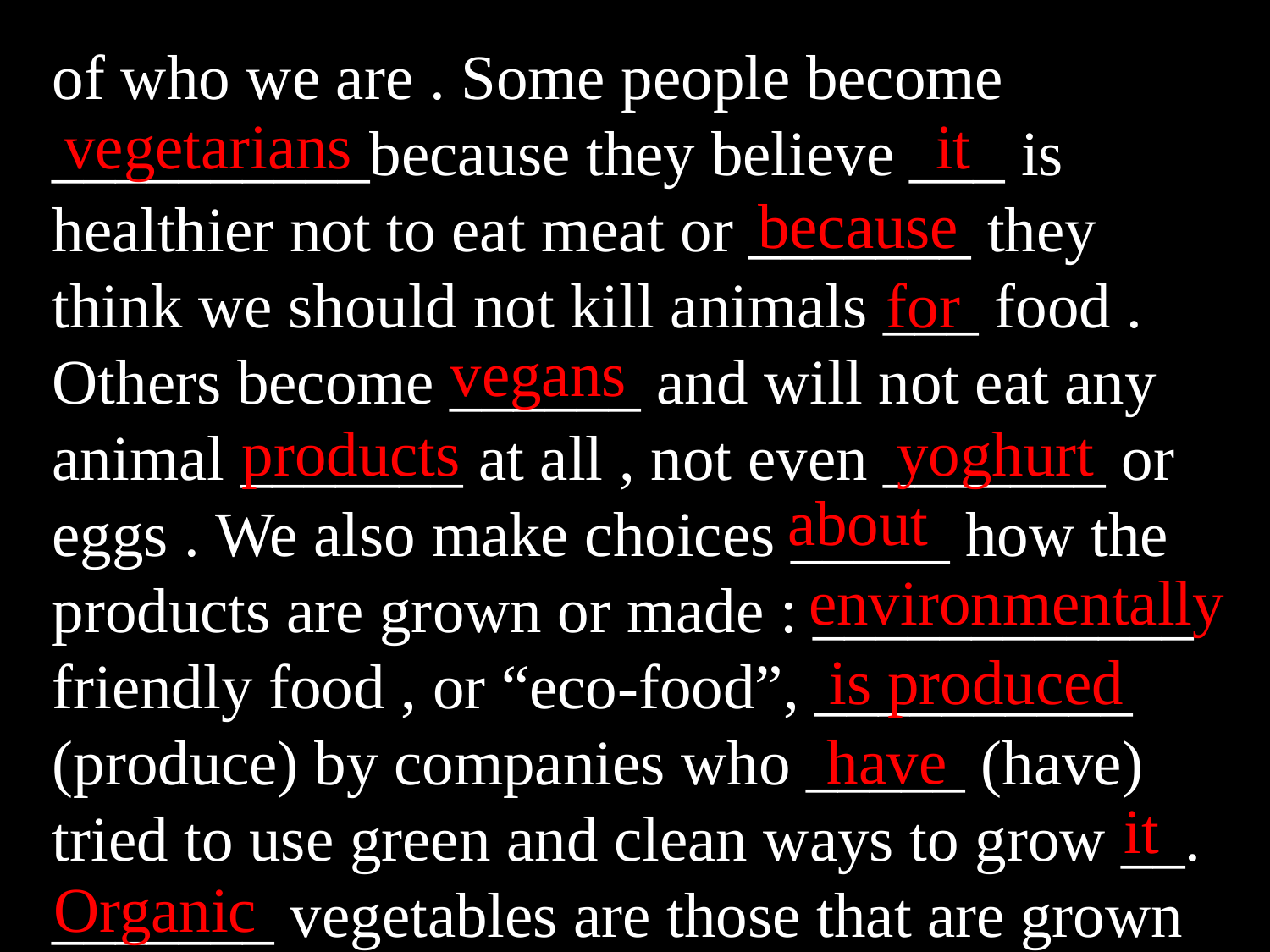

of who we are . Some people become __________because they believe ___ is healthier not to eat meat or _______ they think we should not kill animals ___ food . Others become ______ and will not eat any animal _______ at all , not even _______ or eggs . We also make choices _____ how the products are grown or made : ____________ friendly food , or “eco-food”, __________  (produce) by companies who _____ (have) tried to use green and clean ways to grow __. _______ vegetables are those that are grown
vegetarians
it
because
for
vegans
products
yoghurt
about
environmentally
is produced
have
it
Organic